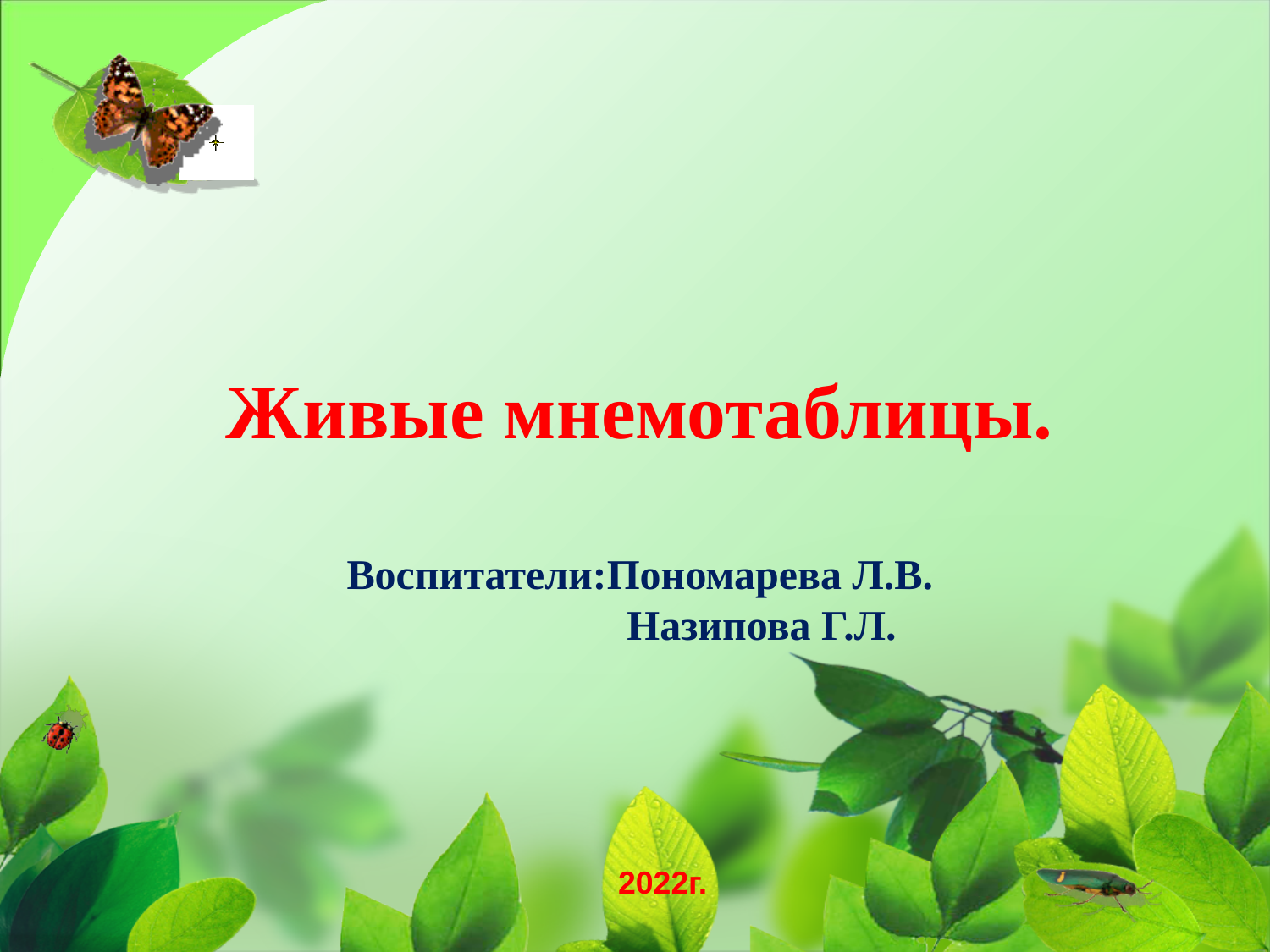

Живые мнемотаблицы.
Воспитатели:Пономарева Л.В.
                       Назипова Г.Л.
2022г.